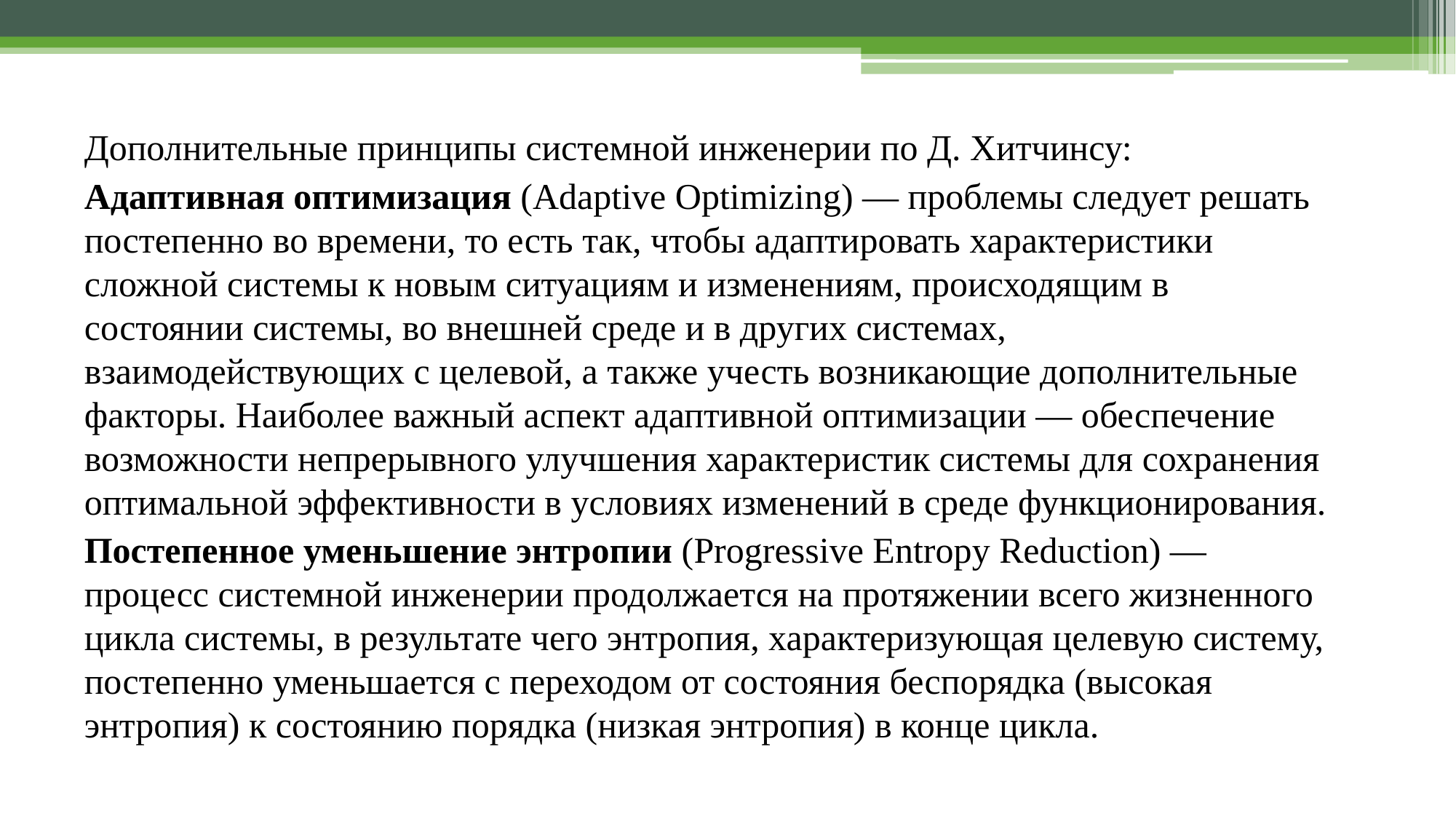

Дополнительные принципы системной инженерии по Д. Хитчинсу:
Адаптивная оптимизация (Adaptive Optimizing) — проблемы следует решать постепенно во времени, то есть так, чтобы адаптировать характеристики сложной системы к новым ситуациям и изменениям, происходящим в состоянии системы, во внешней среде и в других системах, взаимодействующих с целевой, а также учесть возникающие дополнительные факторы. Наиболее важный аспект адаптивной оптимизации — обеспечение возможности непрерывного улучшения характеристик системы для сохранения оптимальной эффективности в условиях изменений в среде функционирования.
Постепенное уменьшение энтропии (Progressive Entropy Reduction) — процесс системной инженерии продолжается на протяжении всего жизненного цикла системы, в результате чего энтропия, характеризующая целевую систему, постепенно уменьшается с переходом от состояния беспорядка (высокая энтропия) к состоянию порядка (низкая энтропия) в конце цикла.